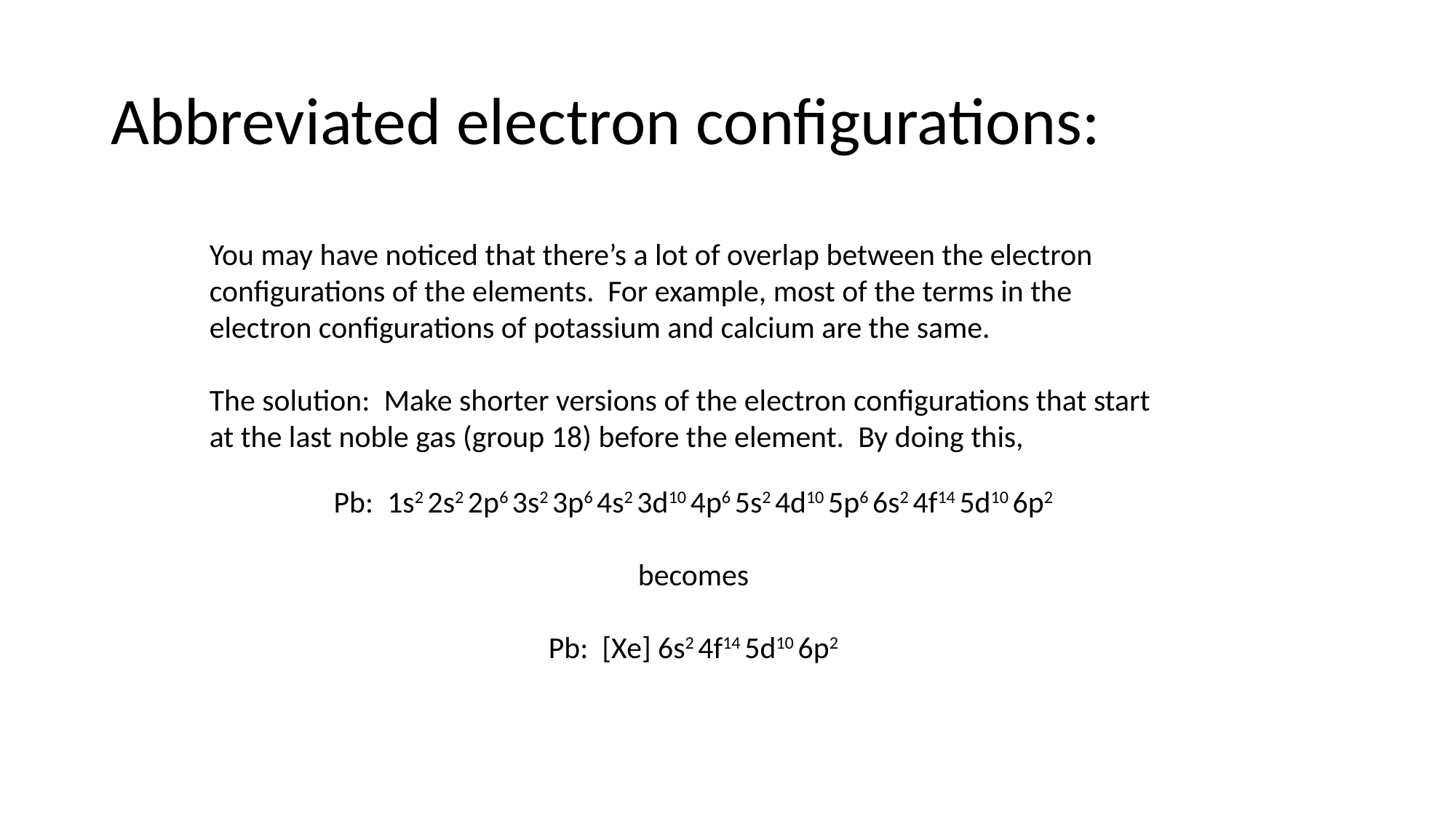

# Abbreviated electron configurations:
You may have noticed that there’s a lot of overlap between the electron configurations of the elements.  For example, most of the terms in the electron configurations of potassium and calcium are the same.

The solution:  Make shorter versions of the electron configurations that start at the last noble gas (group 18) before the element.  By doing this,

Pb:  1s2 2s2 2p6 3s2 3p6 4s2 3d10 4p6 5s2 4d10 5p6 6s2 4f14 5d10 6p2

becomes

Pb:  [Xe] 6s2 4f14 5d10 6p2